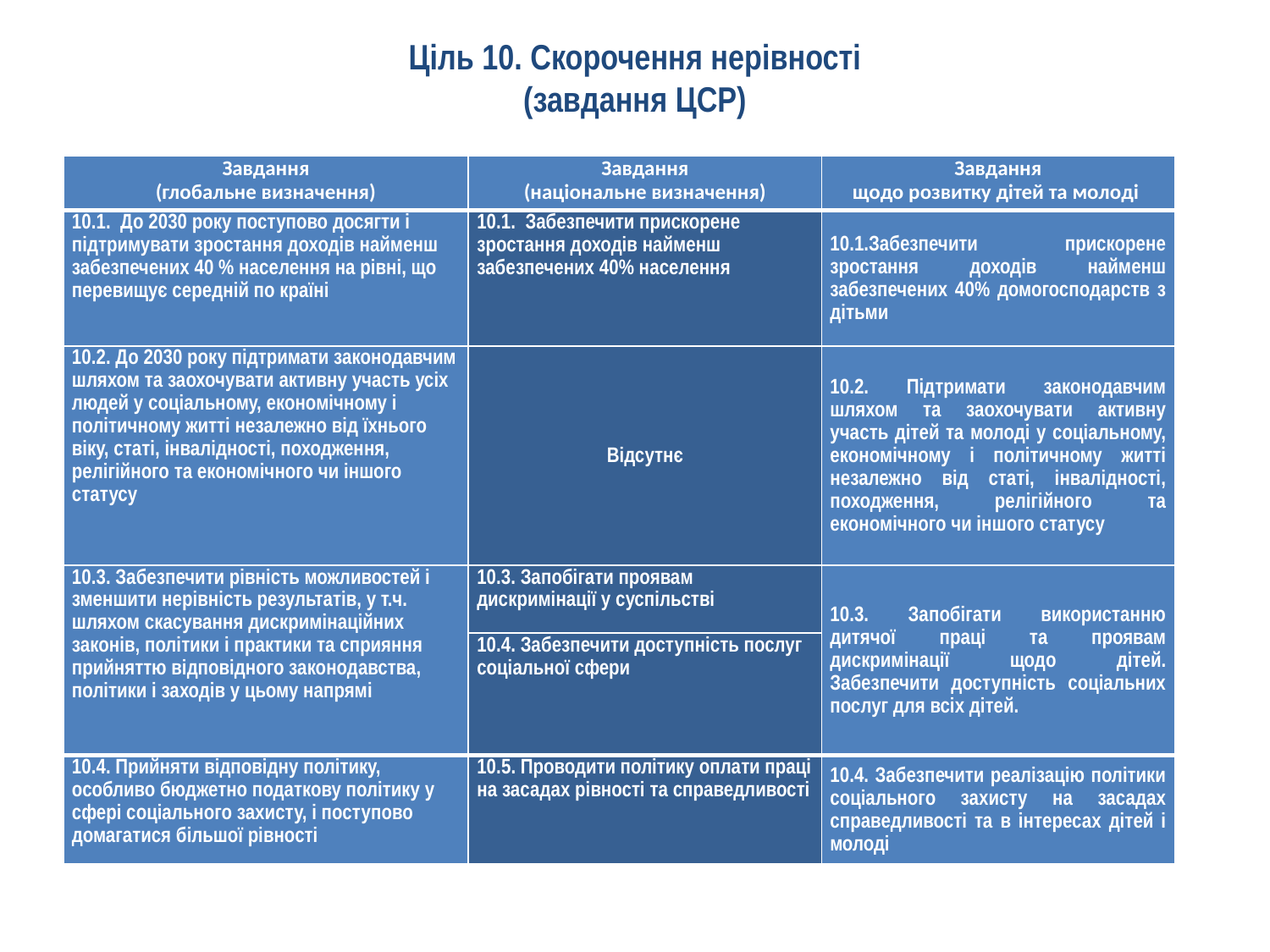

# Ціль 10. Скорочення нерівності (завдання ЦСР)
| Завдання (глобальне визначення) | Завдання (національне визначення) | Завдання щодо розвитку дітей та молоді |
| --- | --- | --- |
| 10.1. До 2030 року поступово досягти і підтримувати зростання доходів найменш забезпечених 40 % населення на рівні, що перевищує середній по країні | 10.1. Забезпечити прискорене зростання доходів найменш забезпечених 40% населення | 10.1.Забезпечити прискорене зростання доходів найменш забезпечених 40% домогосподарств з дітьми |
| 10.2. До 2030 року підтримати законодавчим шляхом та заохочувати активну участь усіх людей у соціальному, економічному і політичному житті незалежно від їхнього віку, статі, інвалідності, походження, релігійного та економічного чи іншого статусу | Відсутнє | 10.2. Підтримати законодавчим шляхом та заохочувати активну участь дітей та молоді у соціальному, економічному і політичному житті незалежно від статі, інвалідності, походження, релігійного та економічного чи іншого статусу |
| 10.3. Забезпечити рівність можливостей і зменшити нерівність результатів, у т.ч. шляхом скасування дискримінаційних законів, політики і практики та сприяння прийняттю відповідного законодавства, політики і заходів у цьому напрямі | 10.3. Запобігати проявам дискримінації у суспільстві | 10.3. Запобігати використанню дитячої праці та проявам дискримінації щодо дітей. Забезпечити доступність соціальних послуг для всіх дітей. |
|  | 10.4. Забезпечити доступність послуг соціальної сфери |  |
| 10.4. Прийняти відповідну політику, особливо бюджетно податкову політику у сфері соціального захисту, і поступово домагатися більшої рівності | 10.5. Проводити політику оплати праці на засадах рівності та справедливості | 10.4. Забезпечити реалізацію політики соціального захисту на засадах справедливості та в інтересах дітей і молоді |